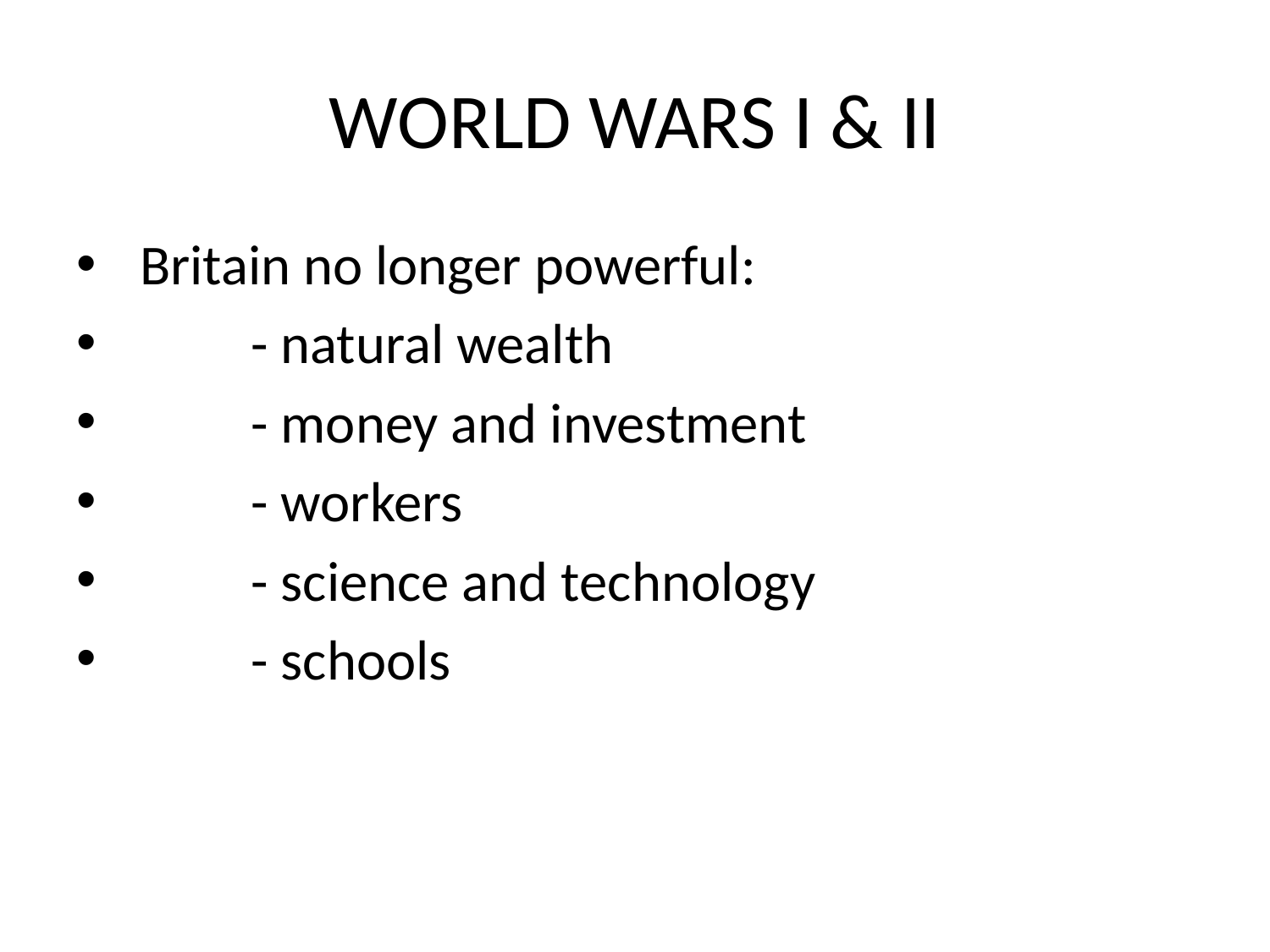

# WORLD WARS I & II
Britain no longer powerful:
	- natural wealth
	- money and investment
	- workers
	- science and technology
	- schools